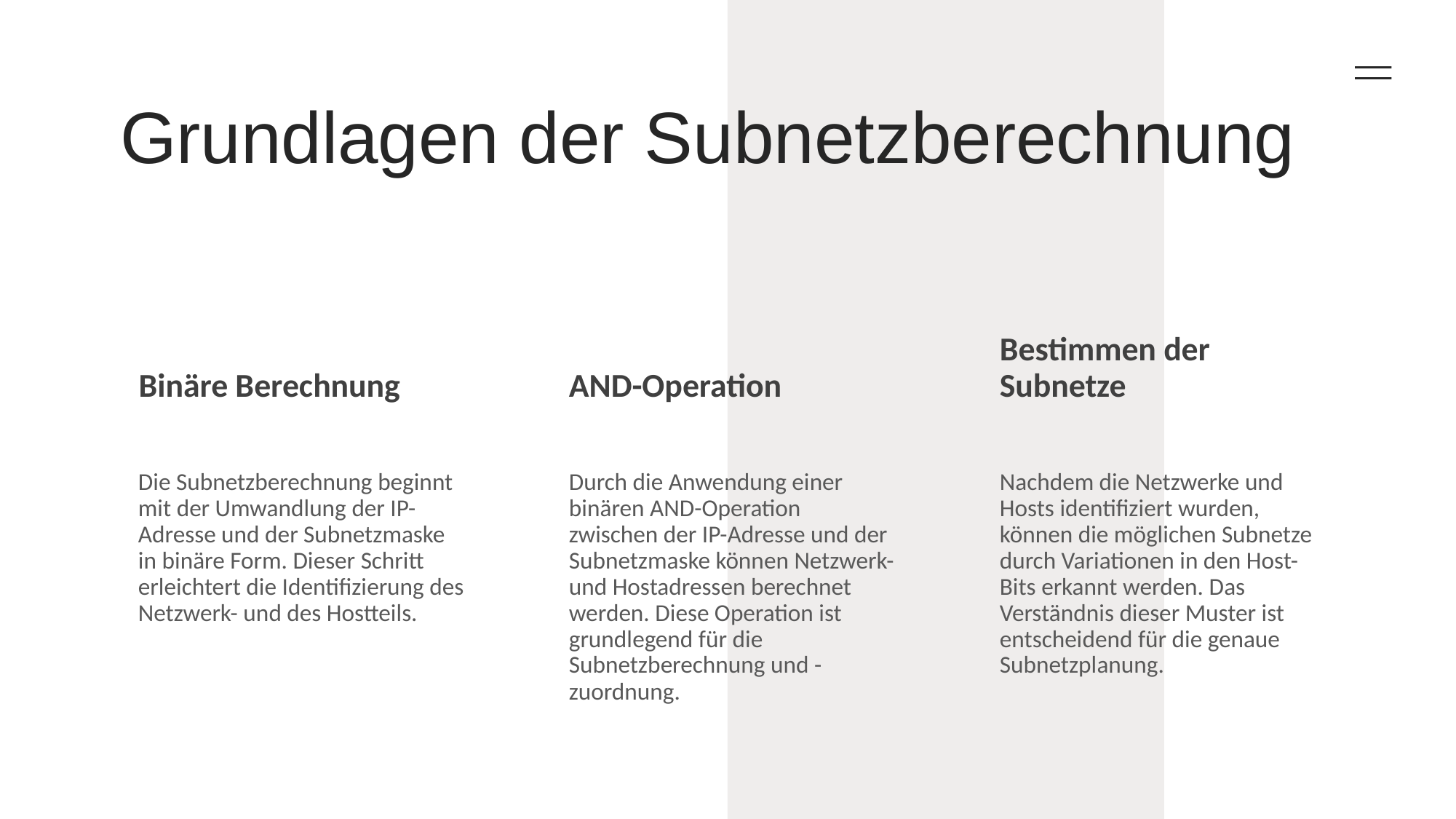

# Grundlagen der Subnetzberechnung
Binäre Berechnung
AND-Operation
Bestimmen der Subnetze
Die Subnetzberechnung beginnt mit der Umwandlung der IP-Adresse und der Subnetzmaske in binäre Form. Dieser Schritt erleichtert die Identifizierung des Netzwerk- und des Hostteils.
Durch die Anwendung einer binären AND-Operation zwischen der IP-Adresse und der Subnetzmaske können Netzwerk- und Hostadressen berechnet werden. Diese Operation ist grundlegend für die Subnetzberechnung und -zuordnung.
Nachdem die Netzwerke und Hosts identifiziert wurden, können die möglichen Subnetze durch Variationen in den Host-Bits erkannt werden. Das Verständnis dieser Muster ist entscheidend für die genaue Subnetzplanung.